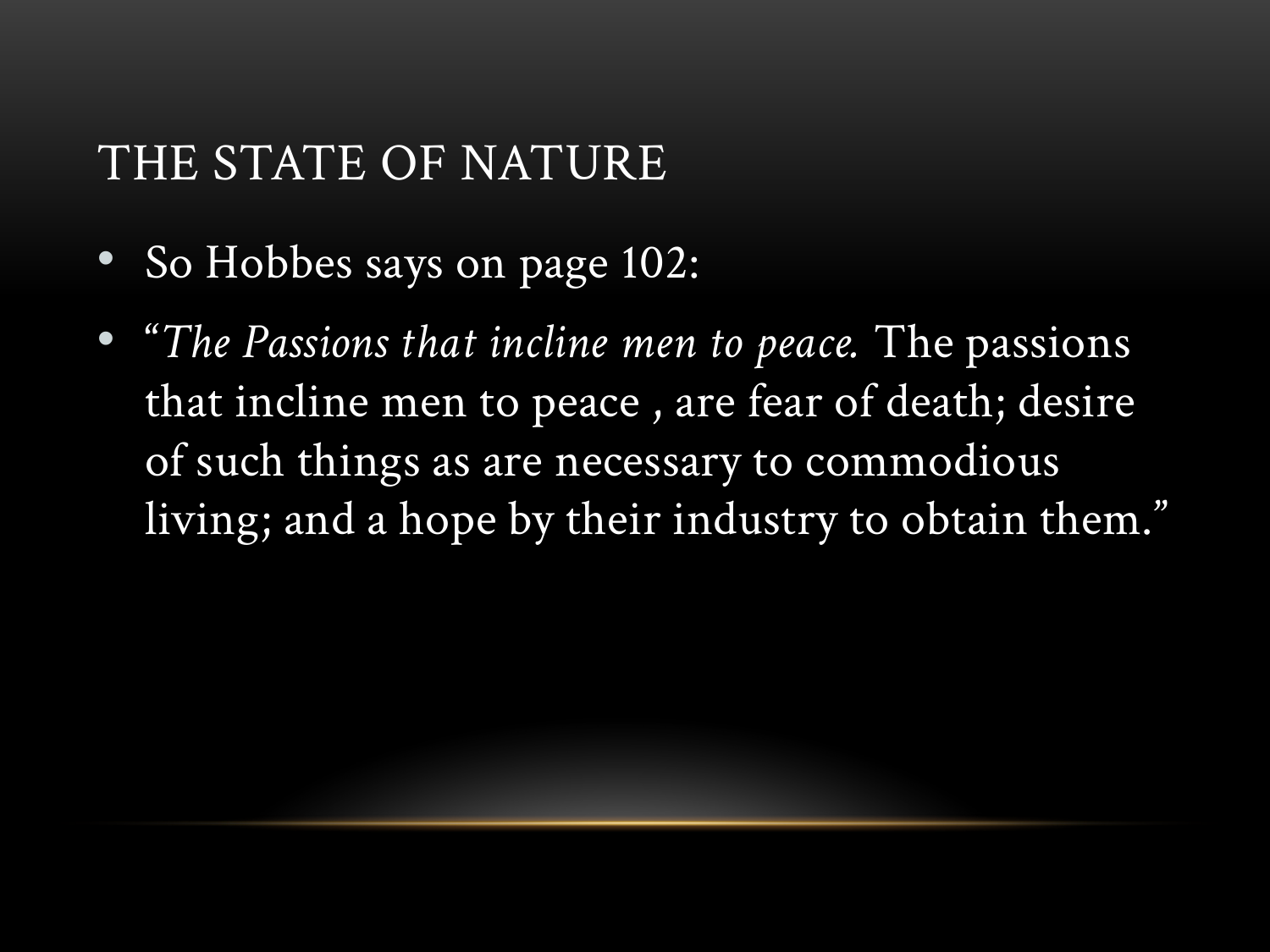

# The state of nature
So Hobbes says on page 102:
“The Passions that incline men to peace. The passions that incline men to peace , are fear of death; desire of such things as are necessary to commodious living; and a hope by their industry to obtain them.”